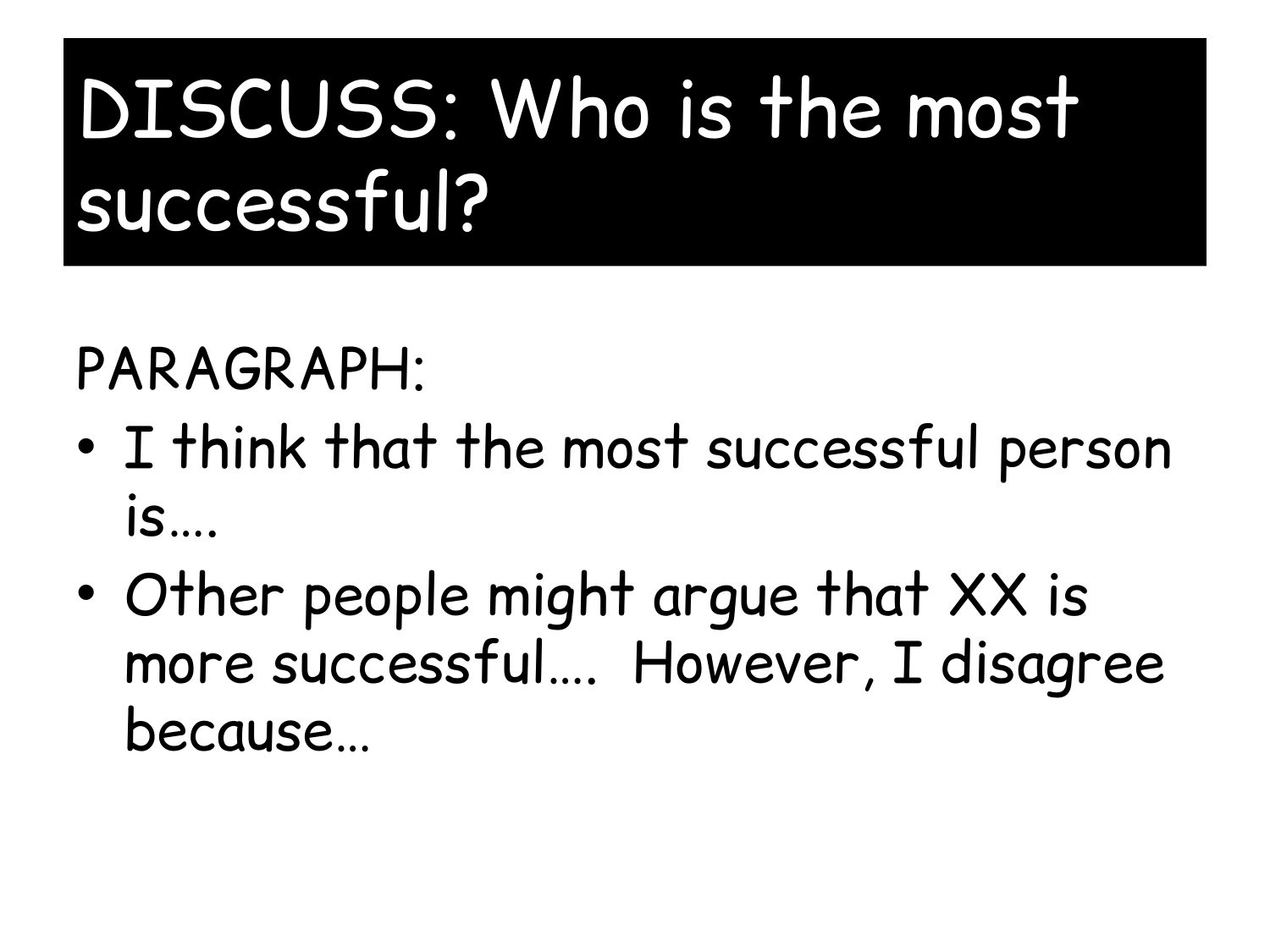

# DISCUSS: Who is the most successful?
PARAGRAPH:
I think that the most successful person is….
Other people might argue that XX is more successful….  However, I disagree because…